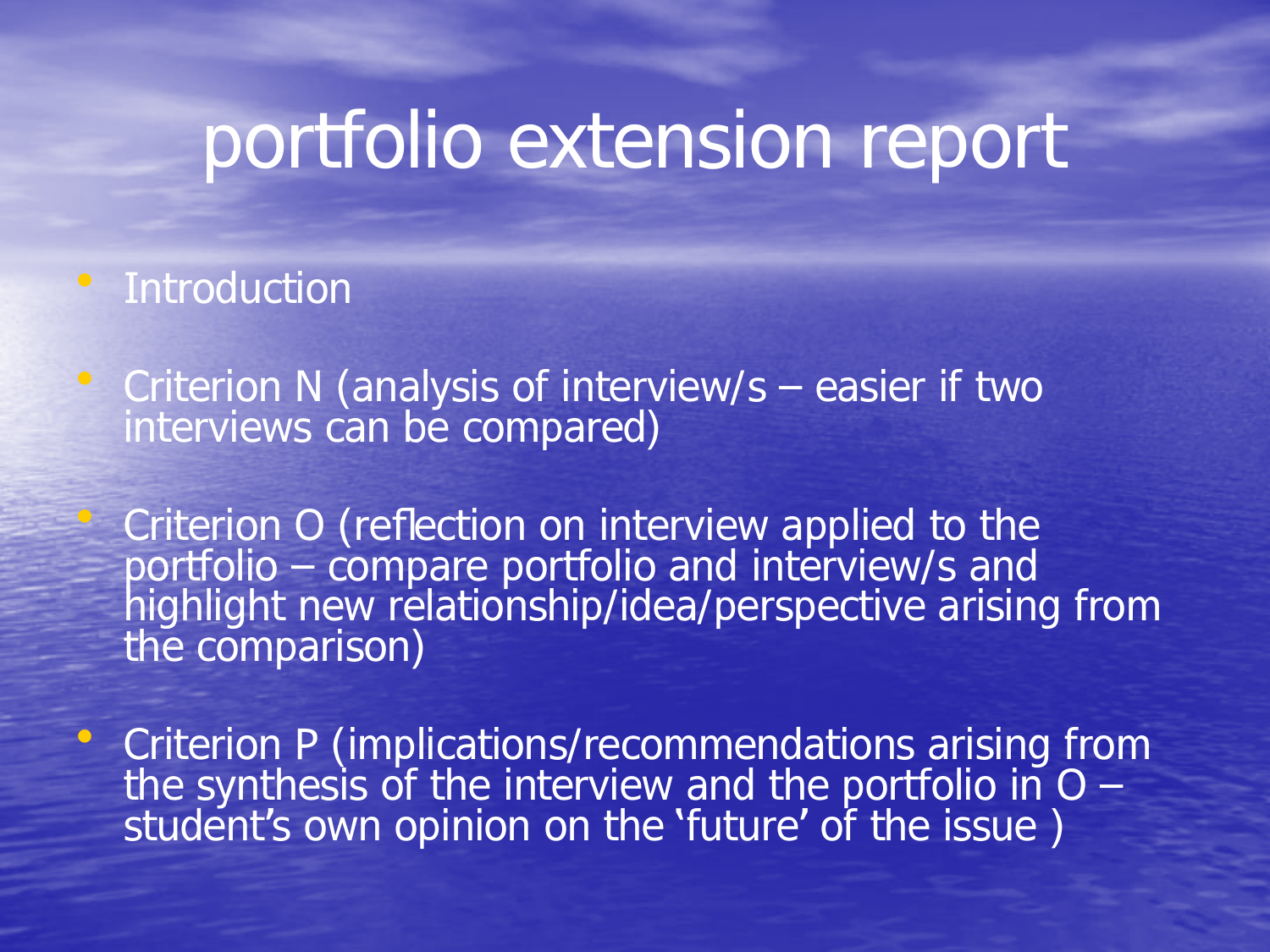

# portfolio extension report
Introduction

Criterion N (analysis of interview/s – easier if two interviews can be compared)

Criterion O (reflection on interview applied to the portfolio – compare portfolio and interview/s and highlight new relationship/idea/perspective arising from the comparison)

Criterion P (implications/recommendations arising from the synthesis of the interview and the portfolio in O – student’s own opinion on the ‘future’ of the issue )